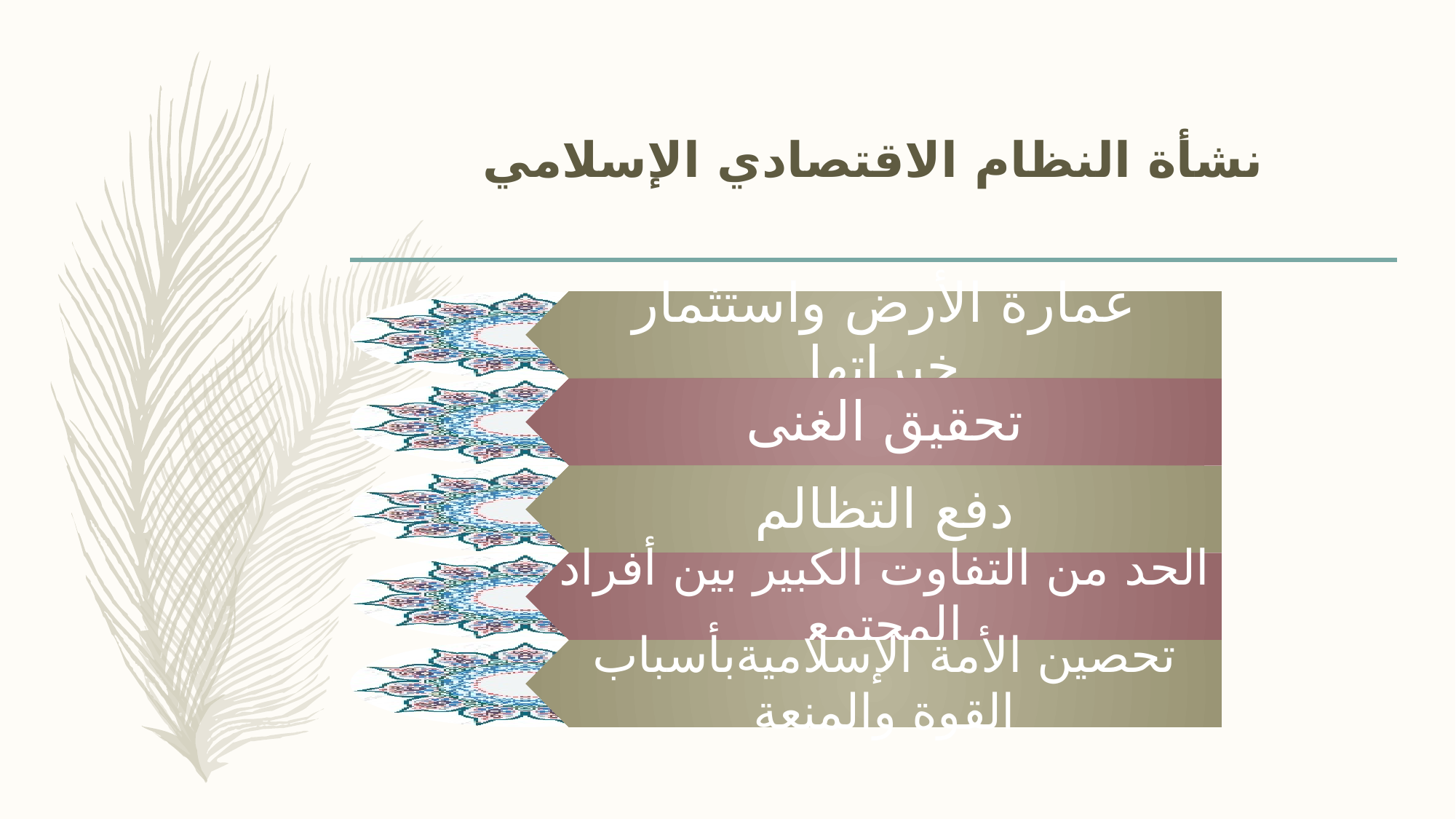

# نشأة النظام الاقتصادي الإسلامي
تحقيق الغنى
دفع التظالم
الحد من التفاوت الكبير بين أفراد المجتمع